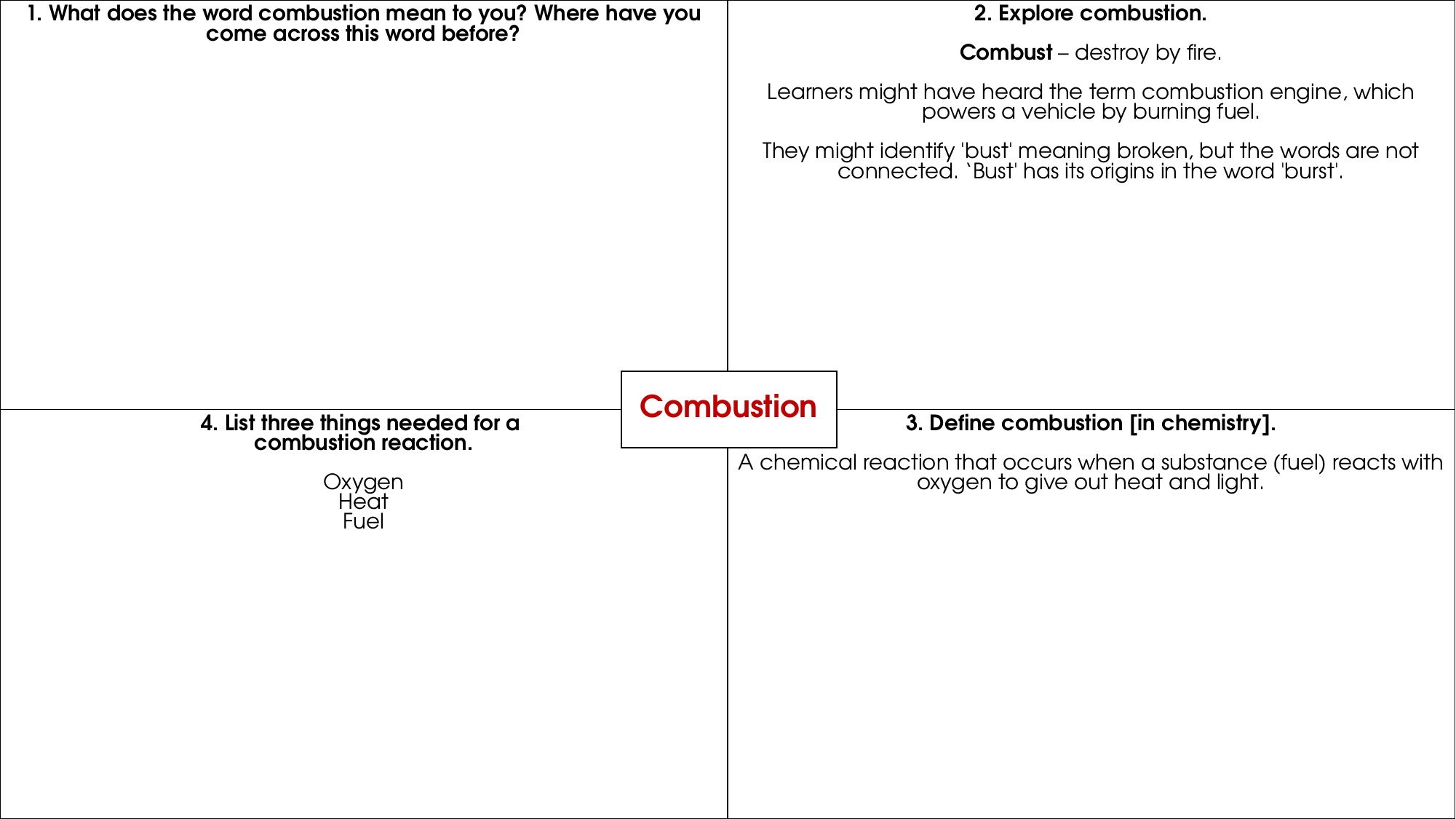

| 1. What does the word combustion mean to you? Where have you come across this word before? | 2. Explore combustion. Combust – destroy by fire. Learners might have heard the term combustion engine, which powers a vehicle by burning fuel. They might identify 'bust' meaning broken, but the words are not connected. ‘Bust' has its origins in the word 'burst'. |
| --- | --- |
| 4. List three things needed for a combustion reaction. Oxygen Heat Fuel | 3. Define combustion [in chemistry]. A chemical reaction that occurs when a substance (fuel) reacts with oxygen to give out heat and light. |
# Frayer model suggested answers: combustion
| Combustion |
| --- |